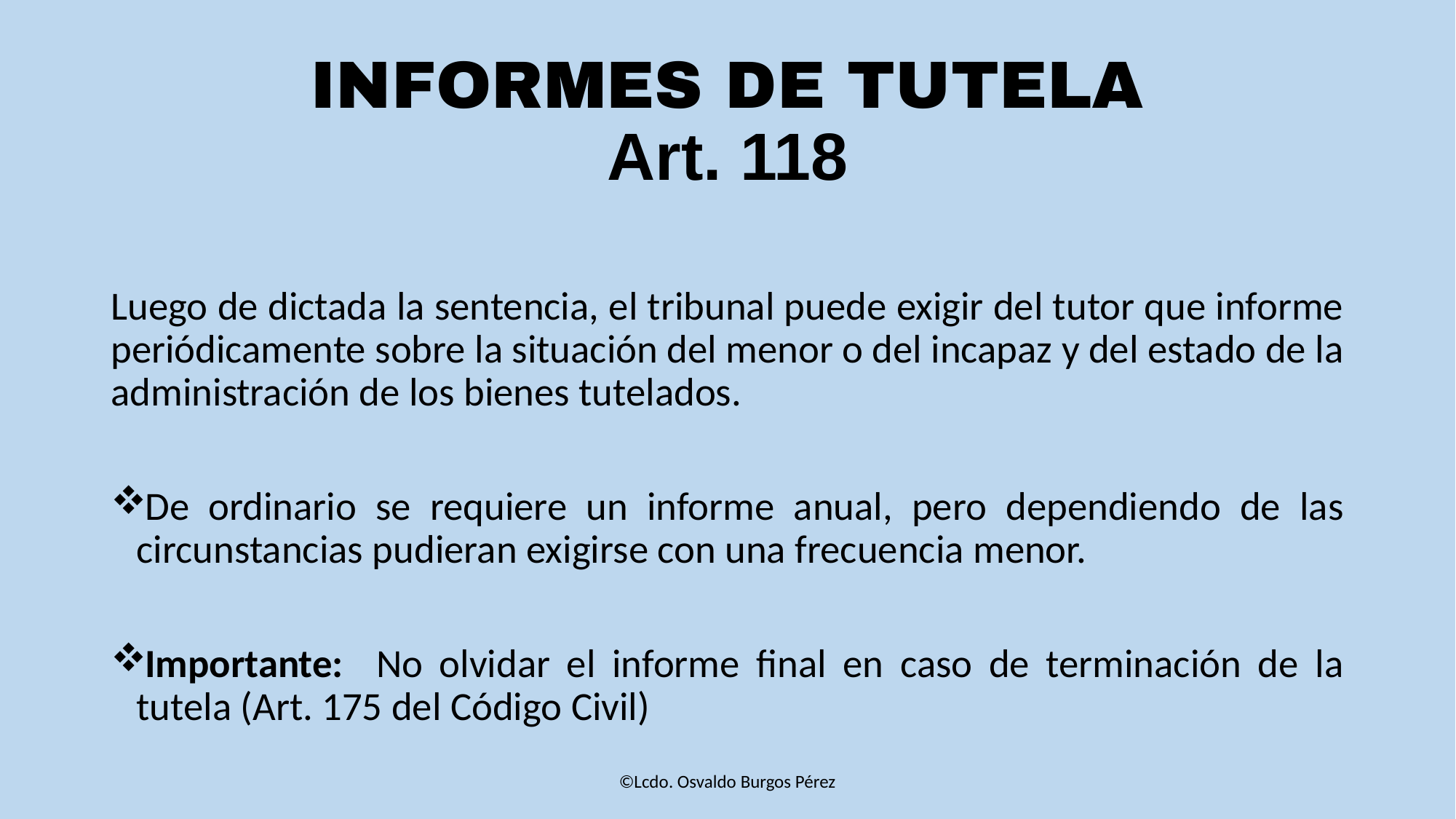

# INFORMES DE TUTELA Art. 118

Luego de dictada la sentencia, el tribunal puede exigir del tutor que informe periódicamente sobre la situación del menor o del incapaz y del estado de la administración de los bienes tutelados.

De ordinario se requiere un informe anual, pero dependiendo de las circunstancias pudieran exigirse con una frecuencia menor.

Importante:  No olvidar el informe final en caso de terminación de la tutela (Art. 175 del Código Civil)
©Lcdo. Osvaldo Burgos Pérez